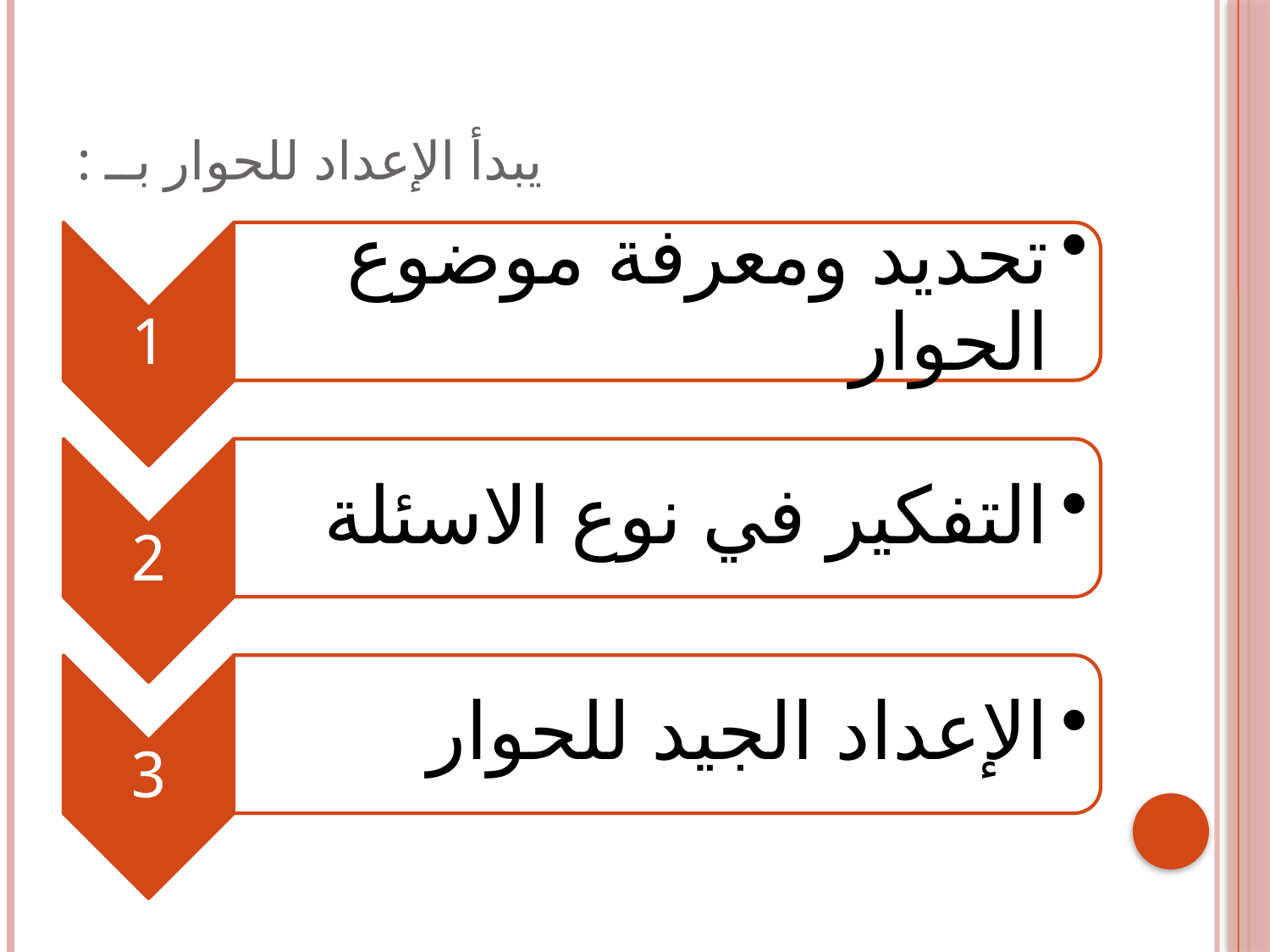

# يبدأ الإعداد للحوار بــ :
1
تحديد ومعرفة موضوع الحوار
2
التفكير في نوع الاسئلة
3
الإعداد الجيد للحوار